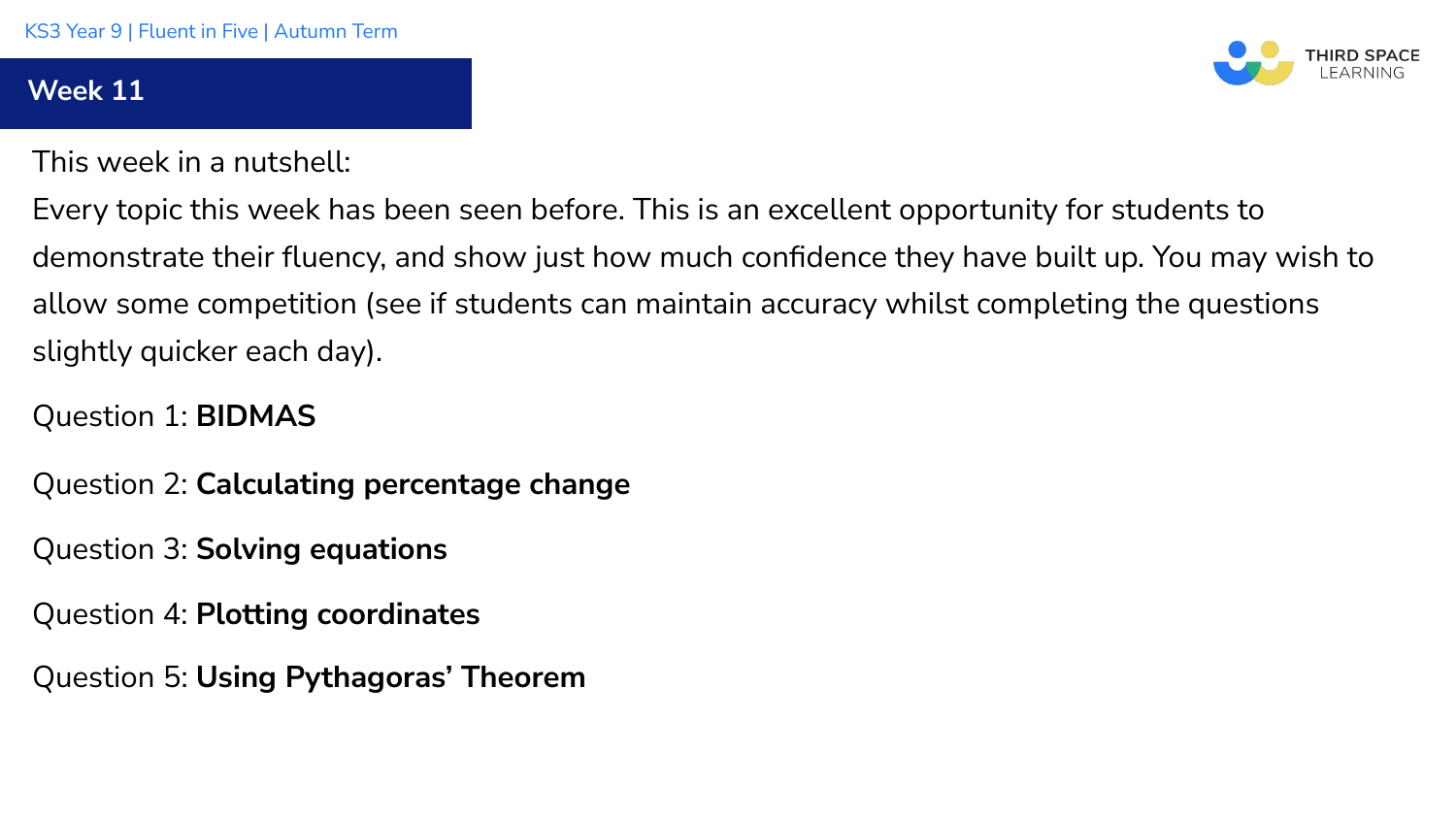

Week 11
| This week in a nutshell: Every topic this week has been seen before. This is an excellent opportunity for students to demonstrate their fluency, and show just how much confidence they have built up. You may wish to allow some competition (see if students can maintain accuracy whilst completing the questions slightly quicker each day). |
| --- |
| Question 1: BIDMAS |
| Question 2: Calculating percentage change |
| Question 3: Solving equations |
| Question 4: Plotting coordinates |
| Question 5: Using Pythagoras’ Theorem |